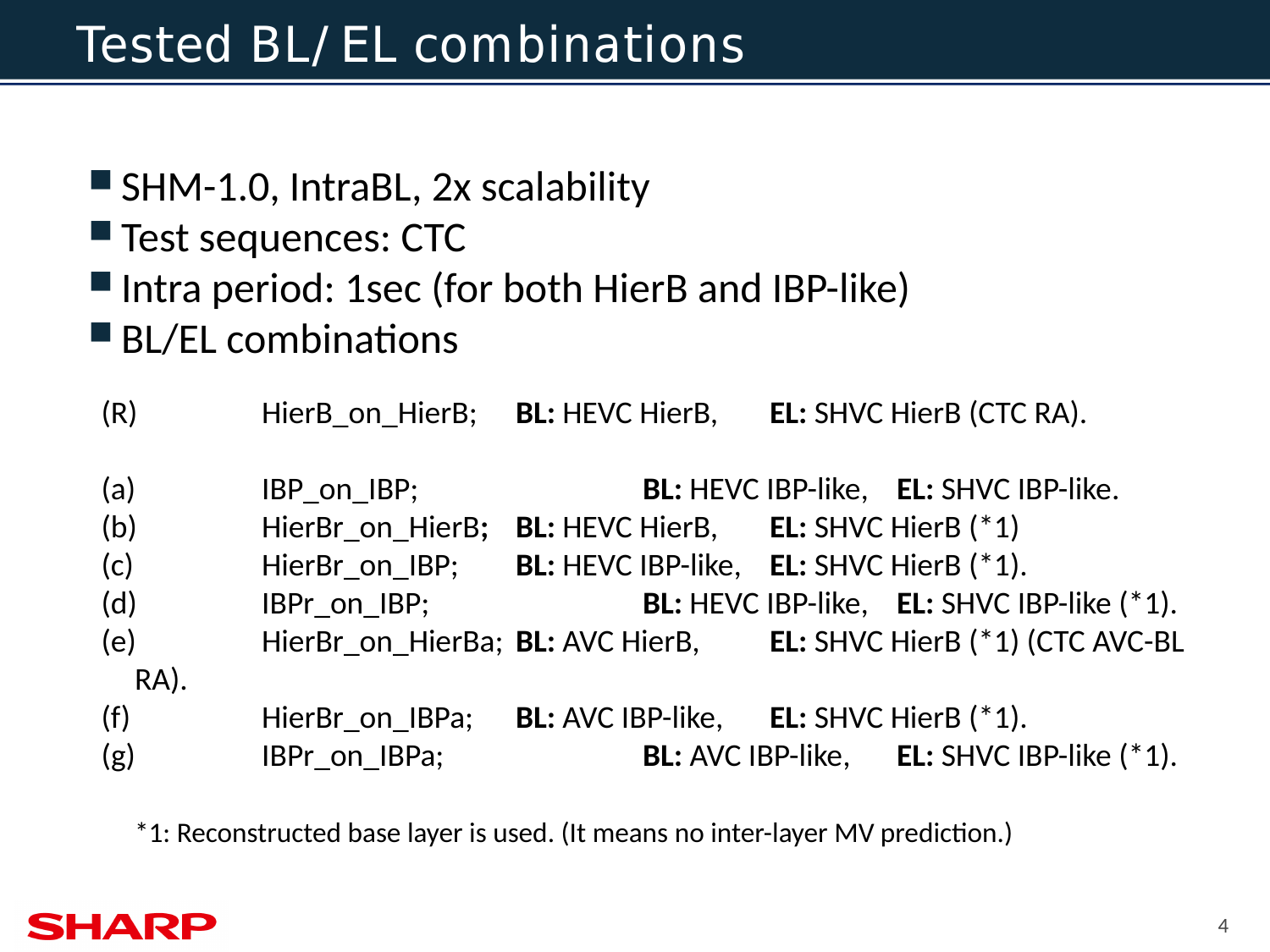

# Tested BL/EL combinations
SHM-1.0, IntraBL, 2x scalability
Test sequences: CTC
Intra period: 1sec (for both HierB and IBP-like)
BL/EL combinations
(R)	HierB_on_HierB; 	BL: HEVC HierB,	EL: SHVC HierB (CTC RA).

(a) 	IBP_on_IBP;		BL: HEVC IBP-like,	EL: SHVC IBP-like.
(b)	HierBr_on_HierB;	BL: HEVC HierB,	EL: SHVC HierB (*1)
(c)		HierBr_on_IBP;	BL: HEVC IBP-like,	EL: SHVC HierB (*1).
(d) 	IBPr_on_IBP;		BL: HEVC IBP-like,	EL: SHVC IBP-like (*1).
(e) 	HierBr_on_HierBa;	BL: AVC HierB,	EL: SHVC HierB (*1) (CTC AVC-BL RA).
(f)		HierBr_on_IBPa;	BL: AVC IBP-like,	EL: SHVC HierB (*1).
(g)	IBPr_on_IBPa;		BL: AVC IBP-like,	EL: SHVC IBP-like (*1).

	*1: Reconstructed base layer is used. (It means no inter-layer MV prediction.)

4